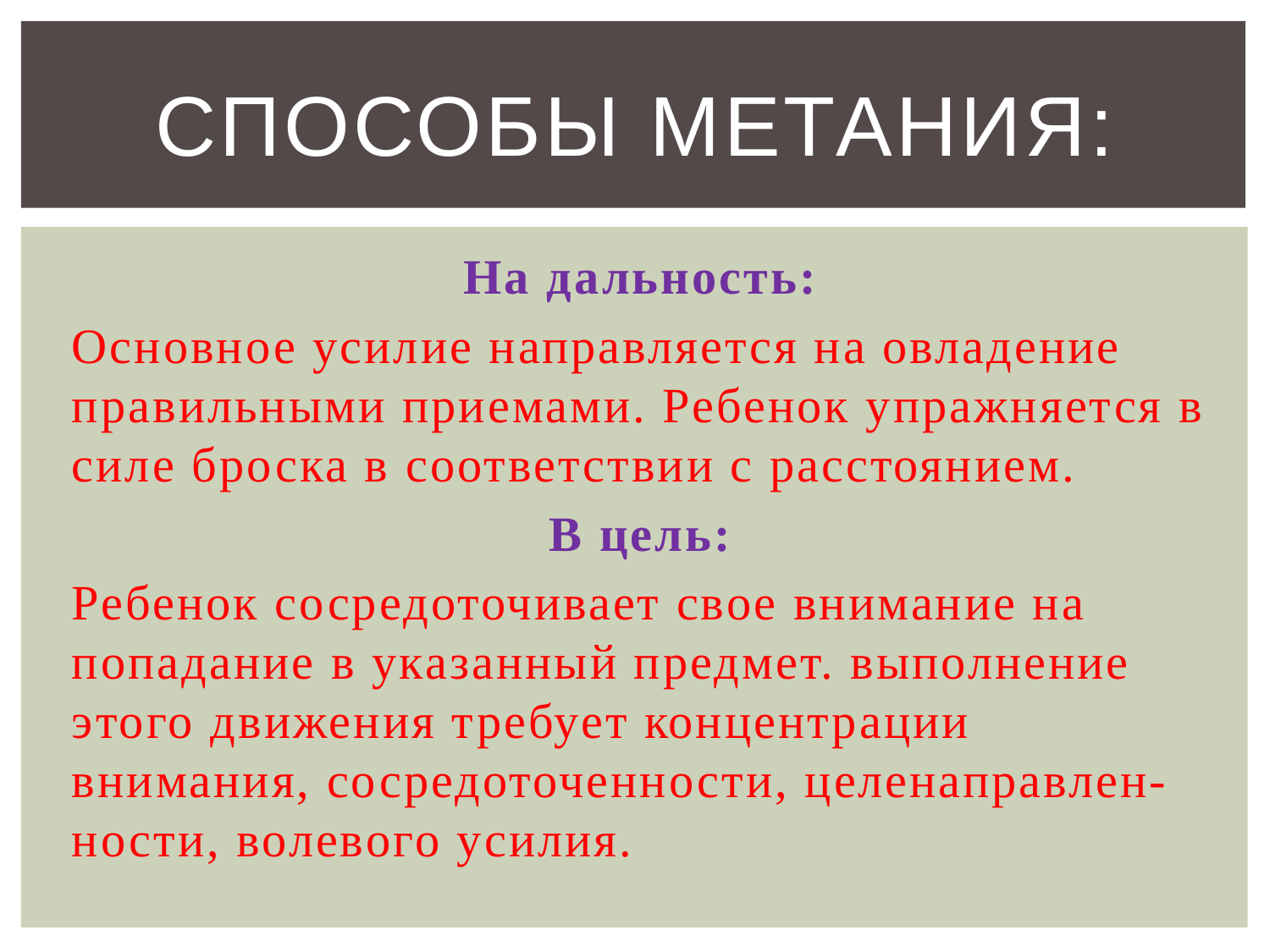

# Способы метания:
На дальность:
Основное усилие направляется на овладение правильными приемами. Ребенок упражняется в силе броска в соответствии с расстоянием.
В цель:
Ребенок сосредоточивает свое внимание на попадание в указанный предмет. выполнение этого движения требует концентрации внимания, сосредоточенности, целенаправлен-ности, волевого усилия.